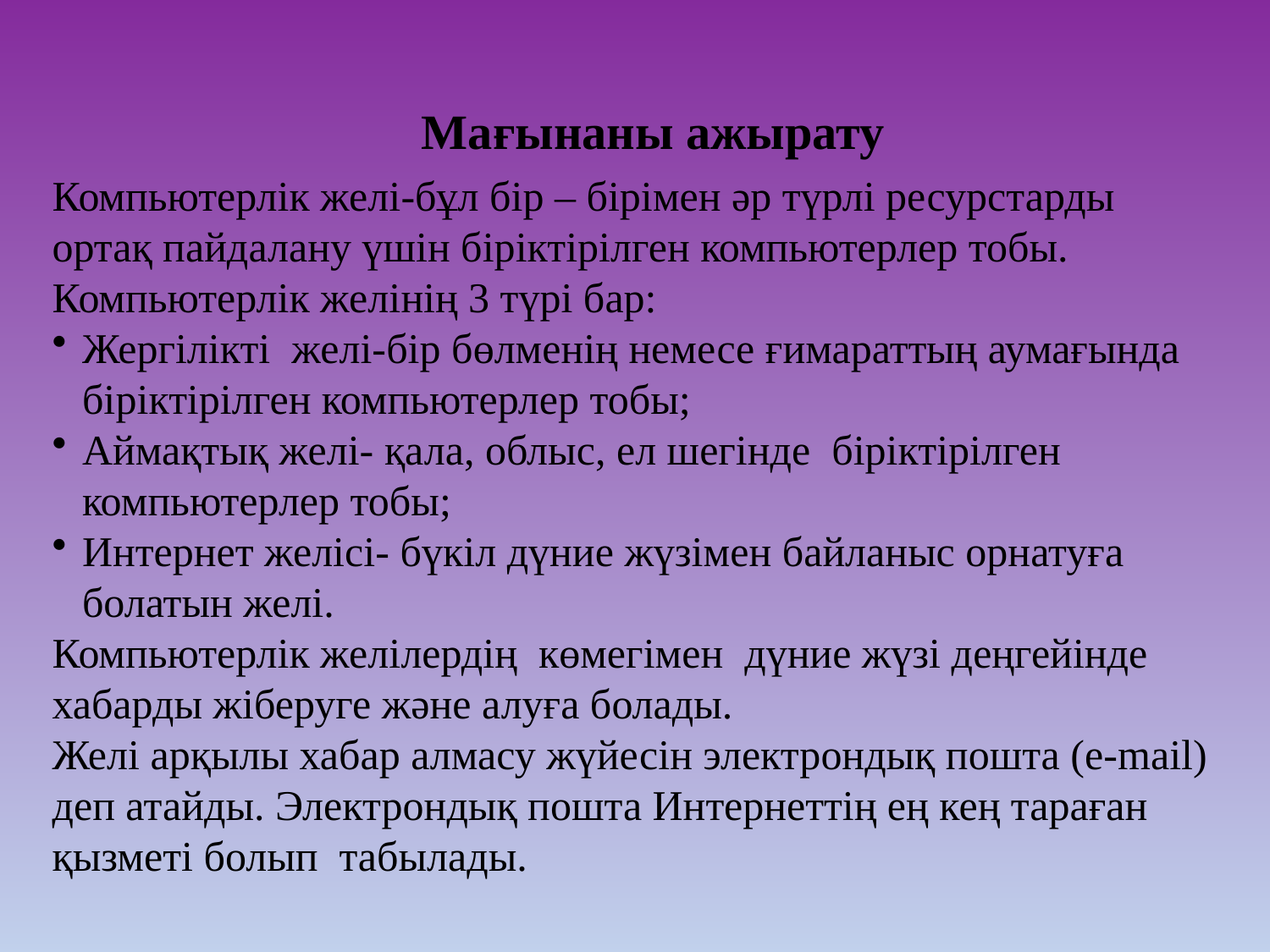

Мағынаны ажырату
Компьютерлік желі-бұл бір – бірімен әр түрлі ресурстарды ортақ пайдалану үшін біріктірілген компьютерлер тобы. Компьютерлік желінің 3 түрі бар:
Жергілікті  желі-бір бөлменің немесе ғимараттың аумағында біріктірілген компьютерлер тобы;
Аймақтық желі- қала, облыс, ел шегінде  біріктірілген компьютерлер тобы;
Интернет желісі- бүкіл дүние жүзімен байланыс орнатуға болатын желі.
Компьютерлік желілердің  көмегімен  дүние жүзі деңгейінде хабарды жіберуге және алуға болады.
Желі арқылы хабар алмасу жүйесін электрондық пошта (e-mail) деп атайды. Электрондық пошта Интернеттің ең кең тараған қызметі болып  табылады.